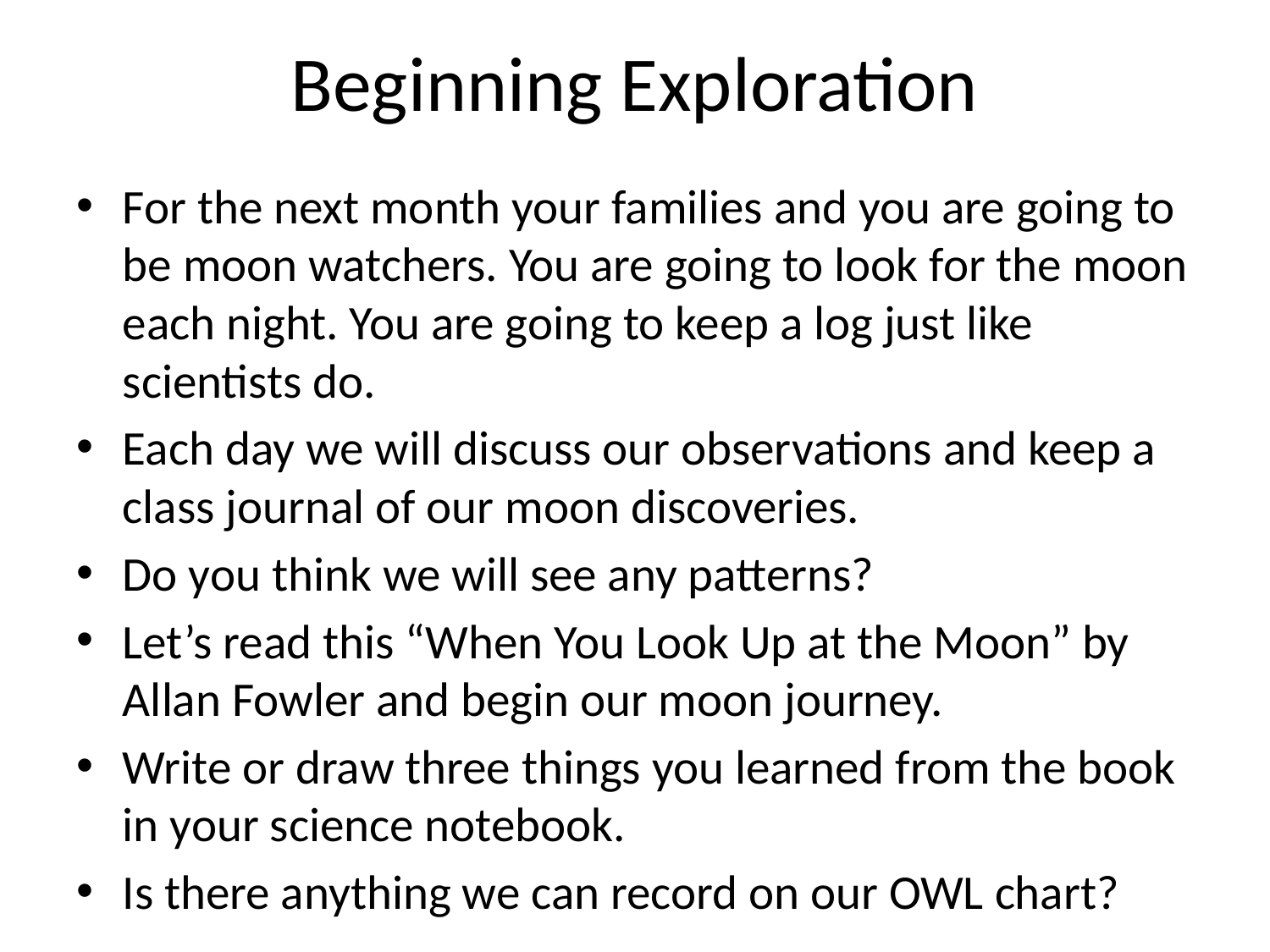

# Beginning Exploration
For the next month your families and you are going to be moon watchers. You are going to look for the moon each night. You are going to keep a log just like scientists do.
Each day we will discuss our observations and keep a class journal of our moon discoveries.
Do you think we will see any patterns?
Let’s read this “When You Look Up at the Moon” by Allan Fowler and begin our moon journey.
Write or draw three things you learned from the book in your science notebook.
Is there anything we can record on our OWL chart?